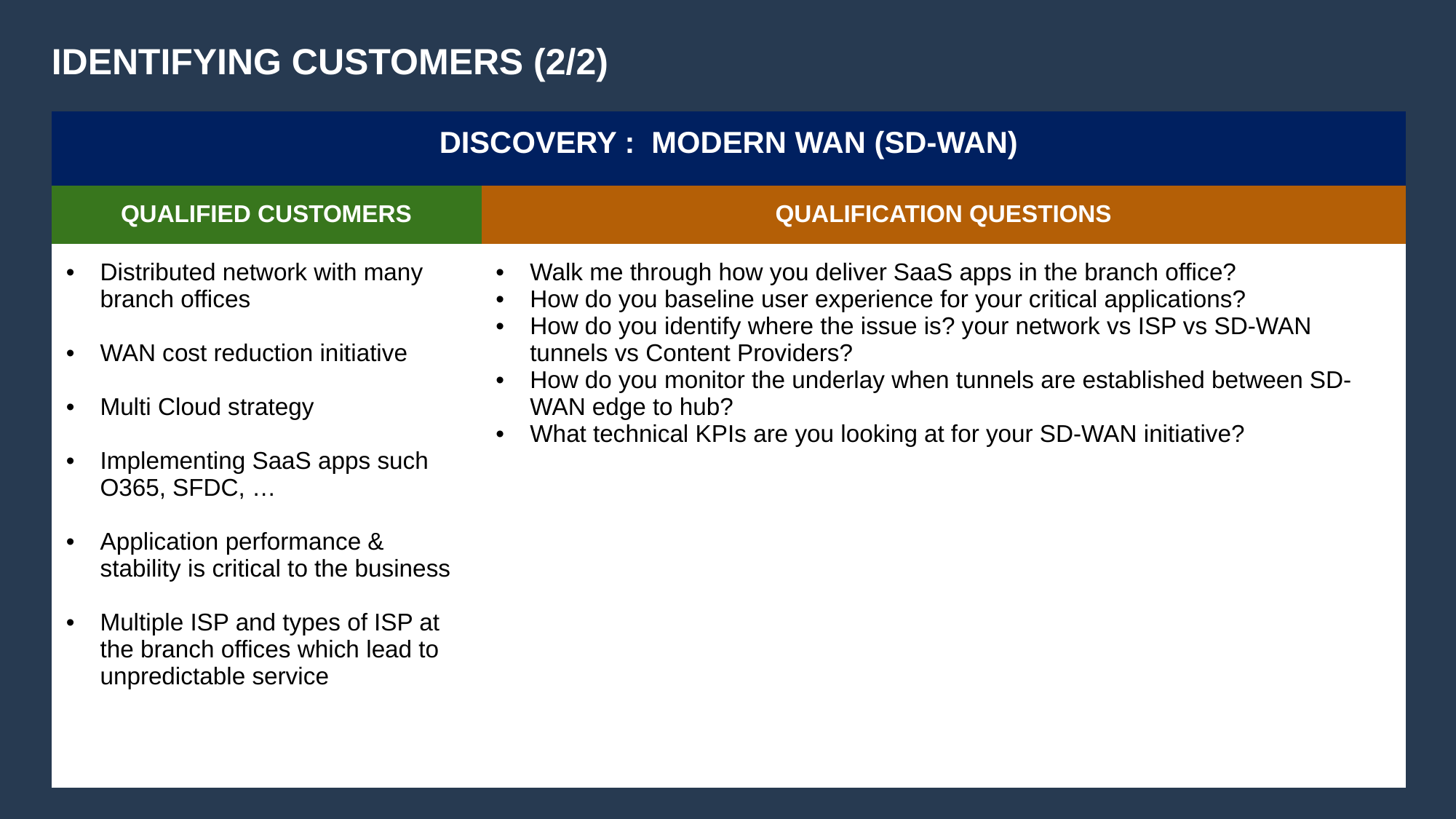

# Identifying Customers (2/2)
| DISCOVERY : MODERN WAN (SD-WAN) |  |
| --- | --- |
| QUALIFIED CUSTOMERS | QUALIFICATION QUESTIONS |
| Distributed network with many branch offices WAN cost reduction initiative Multi Cloud strategy Implementing SaaS apps such O365, SFDC, … Application performance & stability is critical to the business Multiple ISP and types of ISP at the branch offices which lead to unpredictable service | Walk me through how you deliver SaaS apps in the branch office? How do you baseline user experience for your critical applications? How do you identify where the issue is? your network vs ISP vs SD-WAN tunnels vs Content Providers? How do you monitor the underlay when tunnels are established between SD-WAN edge to hub? What technical KPIs are you looking at for your SD-WAN initiative? |